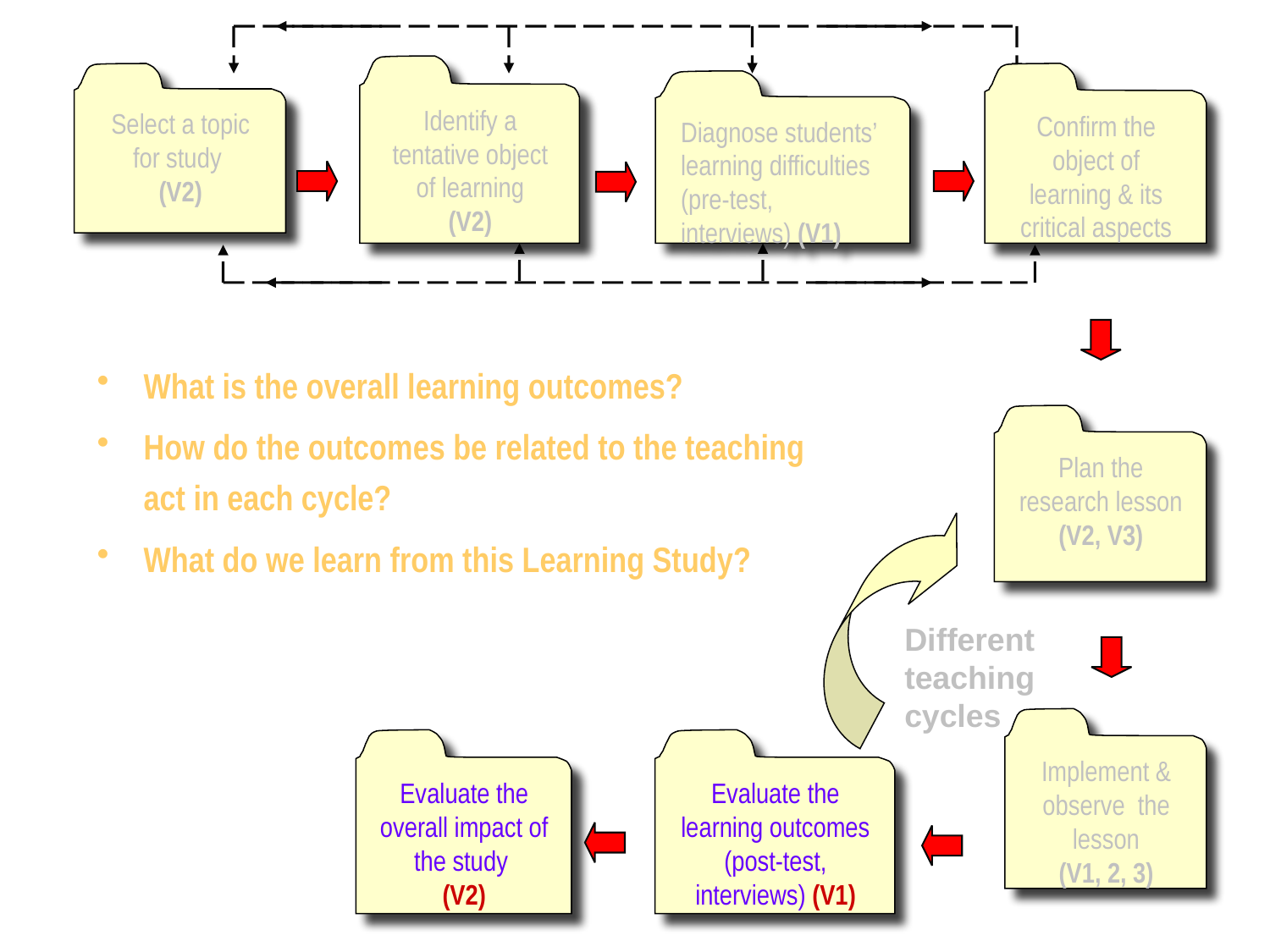

Identify a tentative object of learning
(V2)
Select a topic for study
(V2)
Confirm the object of learning & its critical aspects
Diagnose students’ learning difficulties (pre-test, interviews) (V1)

What is the overall learning outcomes?
How do the outcomes be related to the teaching act in each cycle?
What do we learn from this Learning Study?
Plan the research lesson
(V2, V3)

Different teaching cycles

Implement & observe  the lesson
(V1, 2, 3)
Evaluate the overall impact of the study
(V2)
Evaluate the learning outcomes (post-test, interviews) (V1)